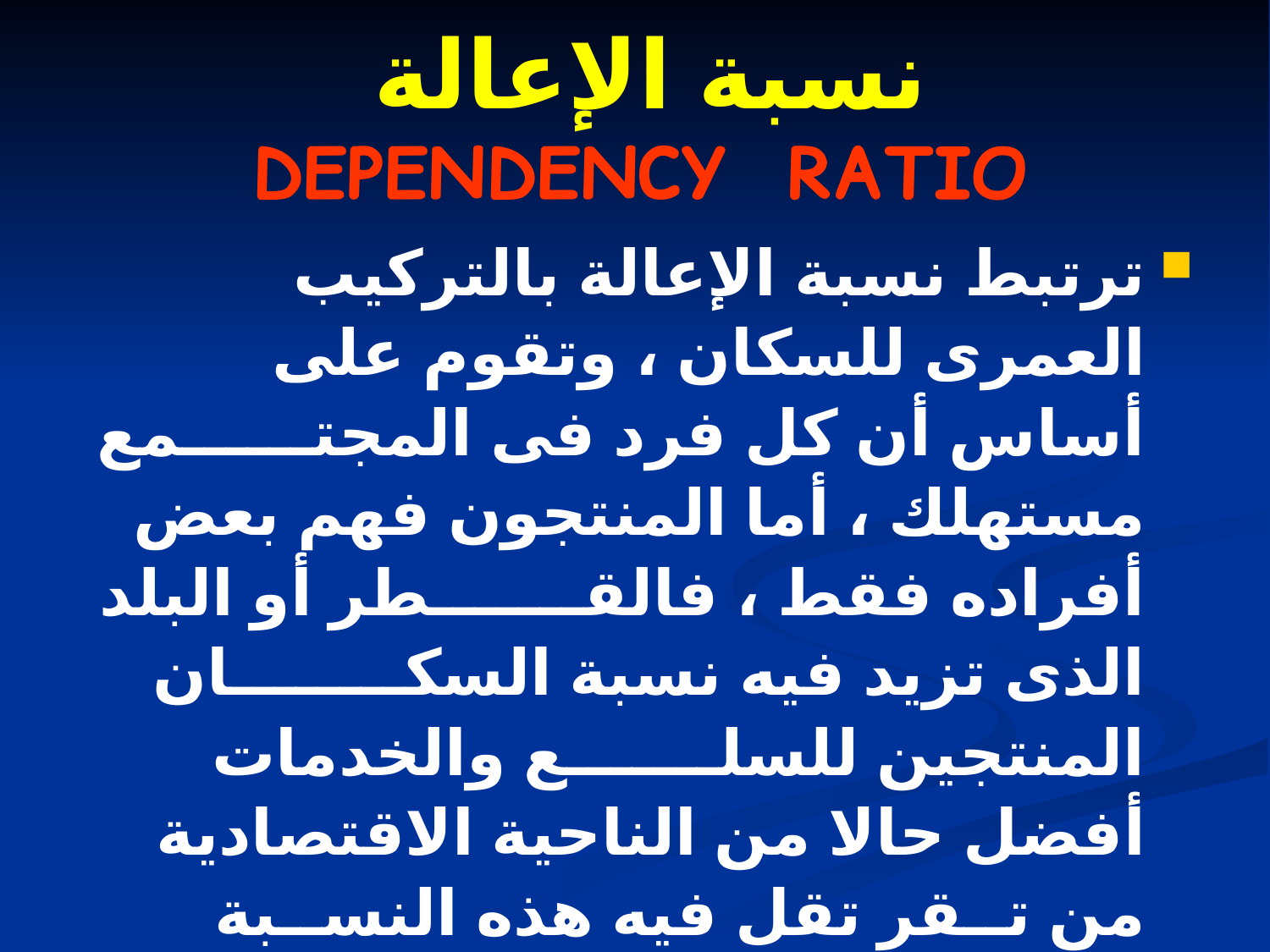

# نسبة الإعالة DEPENDENCY  RATIO
ترتبط نسبة الإعالة بالتركيب العمرى للسكان ، وتقوم على أساس أن كل فرد فى المجتــــــمع مستهلك ، أما المنتجون فهم بعض أفراده فقط ، فالقـــــــطر أو البلد الذى تزيد فيه نسبة السكــــــــان المنتجين للسلـــــــع والخدمات أفضل حالا من الناحية الاقتصادية من تــقر تقل فيه هذه النســبة وذلك بافتراض تساوى الظروف الاجتماعية والد ديموغرافية الأخرى فى البلدين .